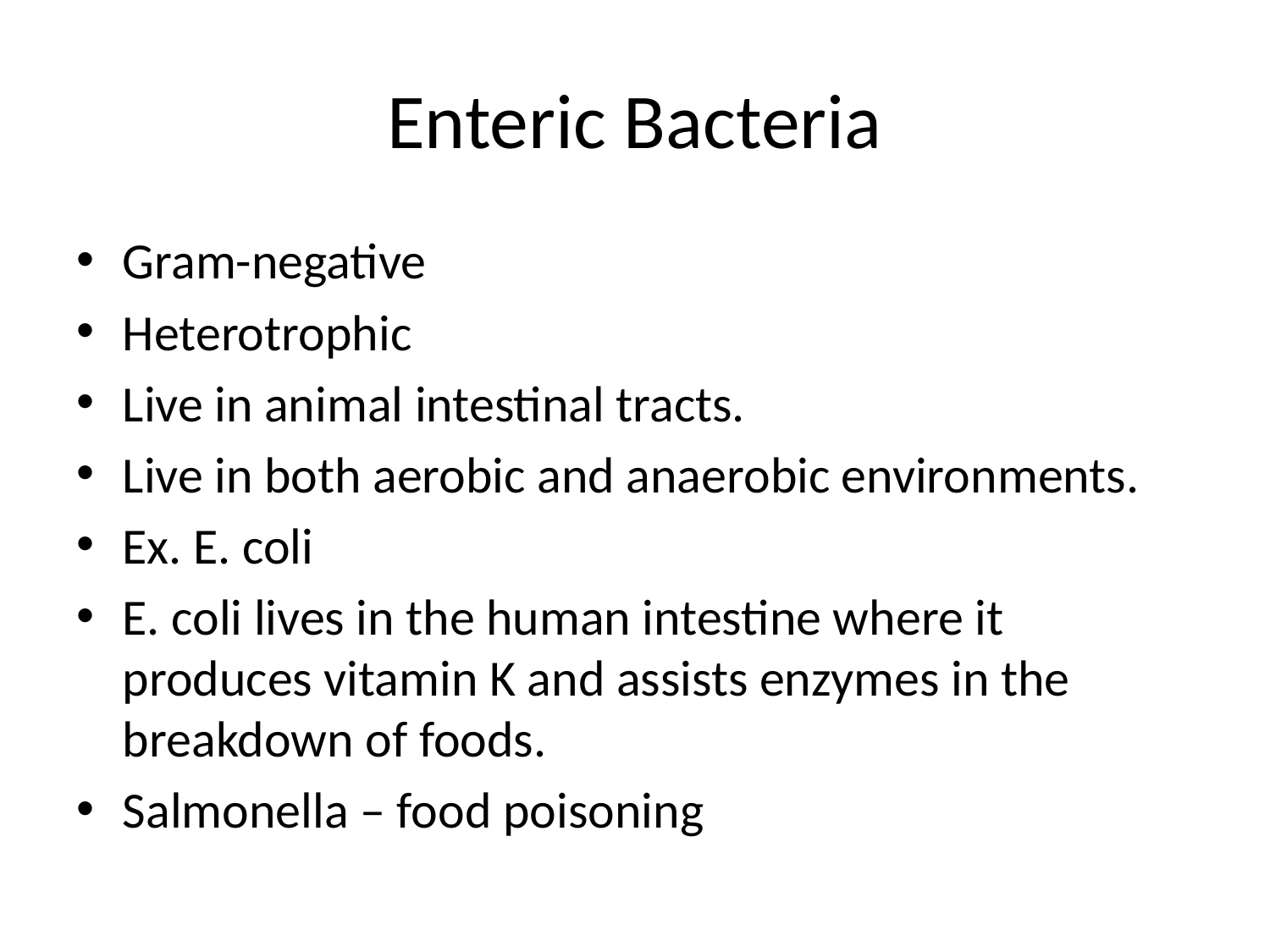

# Enteric Bacteria
Gram-negative
Heterotrophic
Live in animal intestinal tracts.
Live in both aerobic and anaerobic environments.
Ex. E. coli
E. coli lives in the human intestine where it produces vitamin K and assists enzymes in the breakdown of foods.
Salmonella – food poisoning